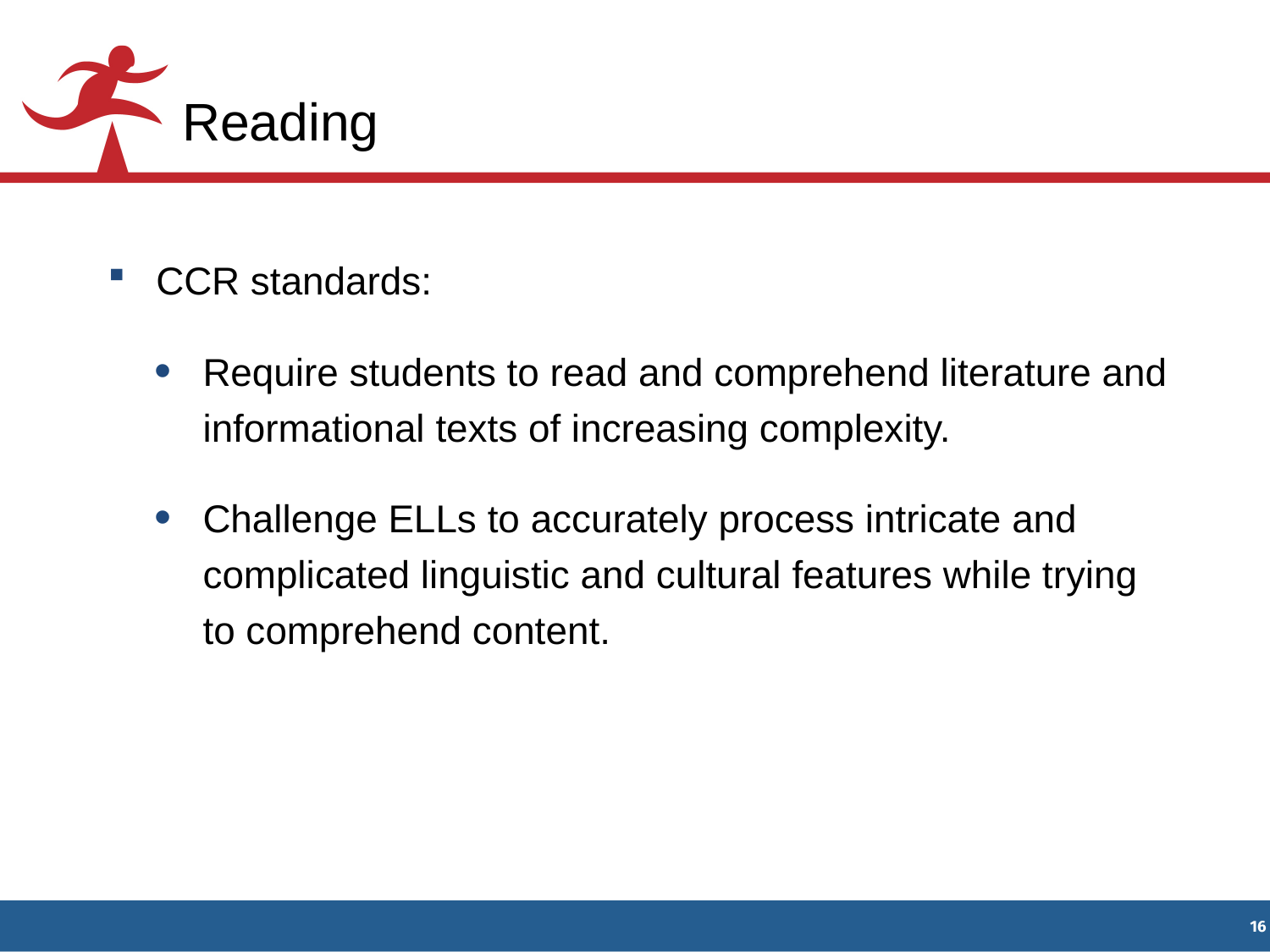

# Reading
CCR standards:
Require students to read and comprehend literature and informational texts of increasing complexity.
Challenge ELLs to accurately process intricate and complicated linguistic and cultural features while trying to comprehend content.